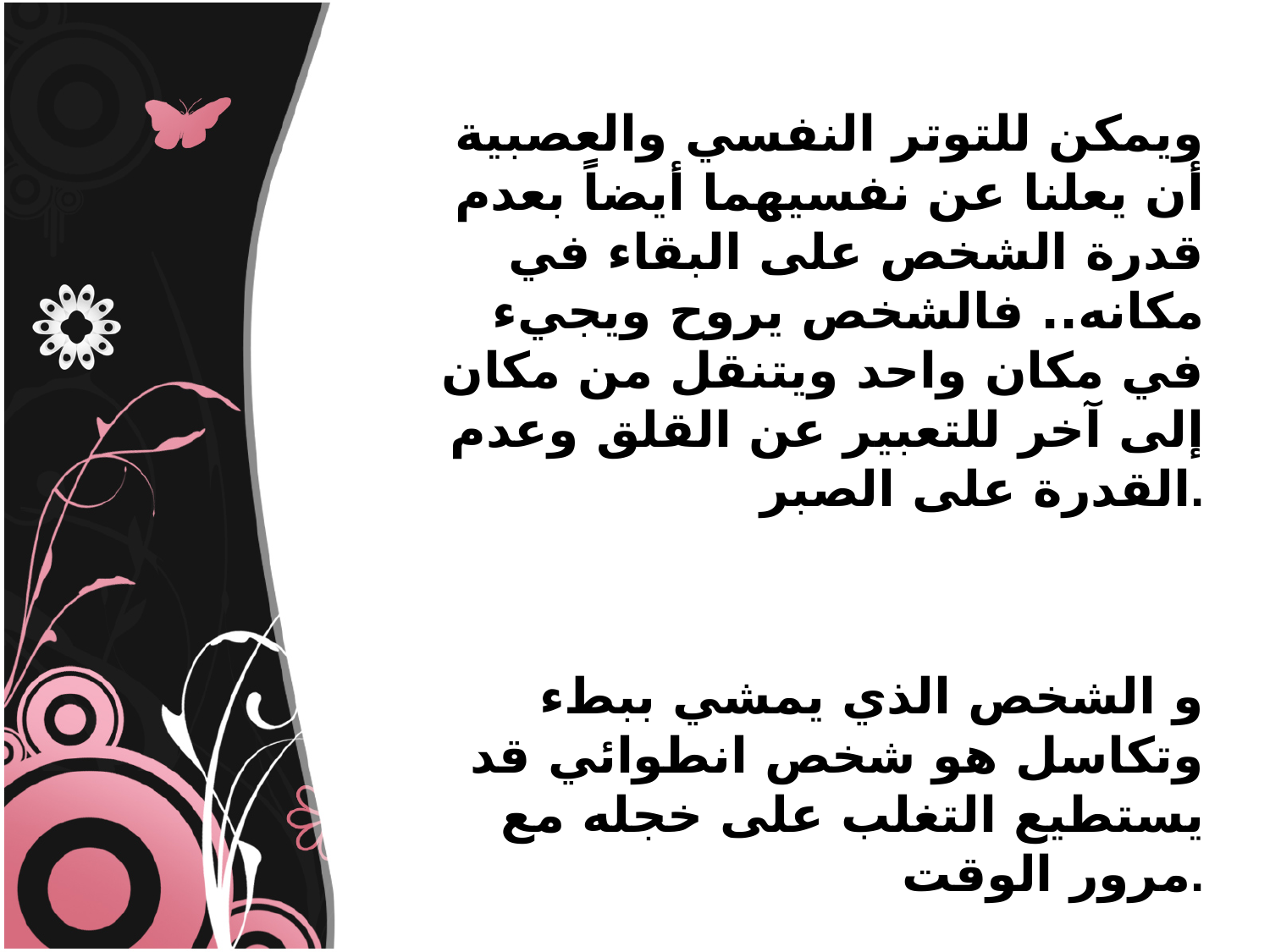

ويمكن للتوتر النفسي والعصبية أن يعلنا عن نفسيهما أيضاً بعدم قدرة الشخص على البقاء في مكانه.. فالشخص يروح ويجيء في مكان واحد ويتنقل من مكان إلى آخر للتعبير عن القلق وعدم القدرة على الصبر.

و الشخص الذي يمشي ببطء وتكاسل هو شخص انطوائي قد يستطيع التغلب على خجله مع مرور الوقت.